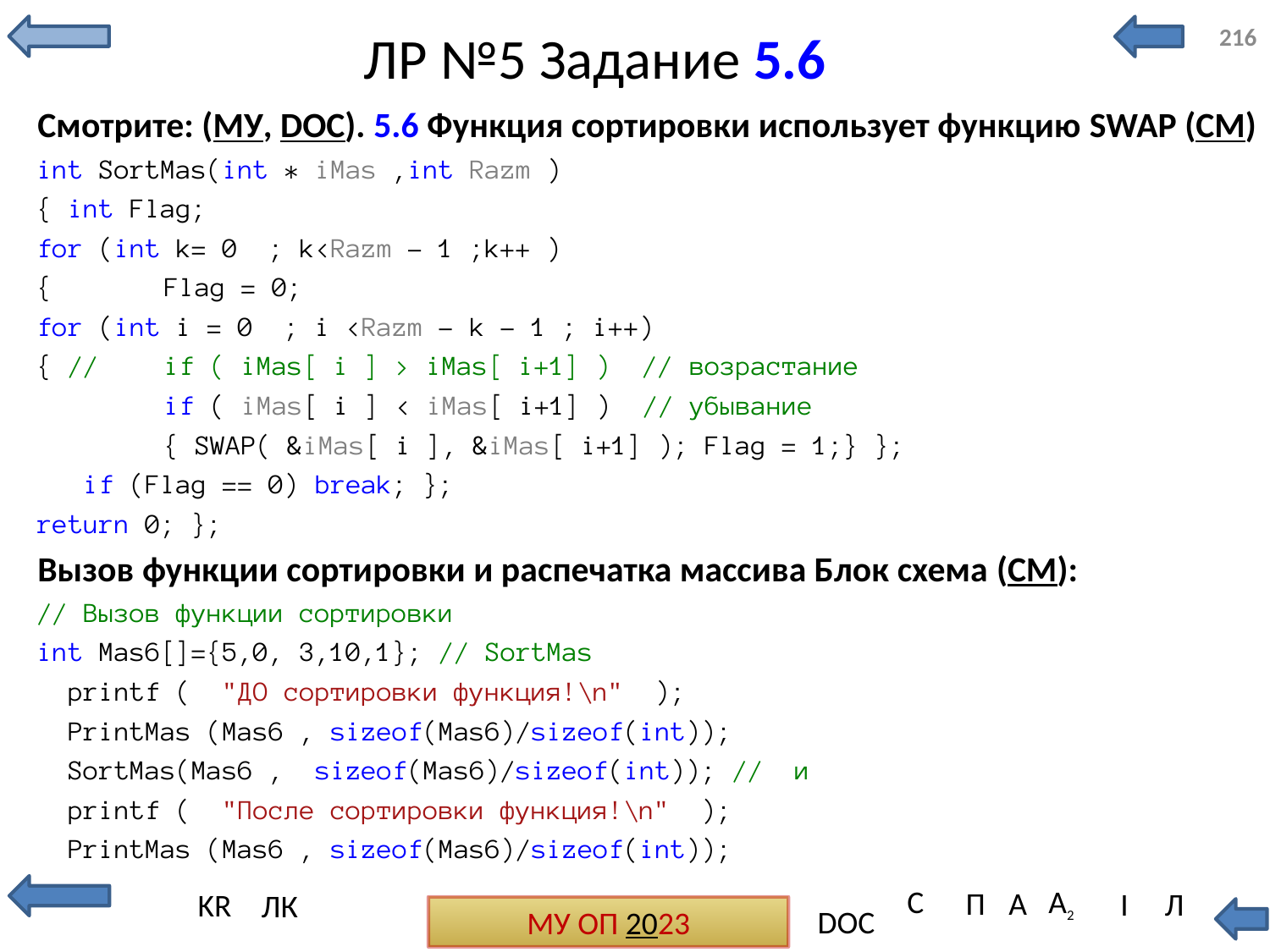

# ЛР №5 Задание 5.6
216
Смотрите: (МУ, DOC). 5.6 Функция сортировки использует функцию SWAP (СМ)
int SortMas(int * iMas ,int Razm )
{ int Flag;
for (int k= 0  ; k<Razm - 1 ;k++ )
{  	Flag = 0;
for (int i = 0  ; i <Razm - k - 1 ; i++)
{ //	if ( iMas[ i ] > iMas[ i+1] )  // возрастание
	if ( iMas[ i ] < iMas[ i+1] )  // убывание
	{ SWAP( &iMas[ i ], &iMas[ i+1] ); Flag = 1;} };
   if (Flag == 0) break; };
return 0; };
Вызов функции сортировки и распечатка массива Блок схема (СМ):
// Вызов функции сортировки
int Mas6[]={5,0, 3,10,1}; // SortMas
  printf (  "ДО сортировки функция!\n"  );
  PrintMas (Mas6 , sizeof(Mas6)/sizeof(int));
  SortMas(Mas6 ,  sizeof(Mas6)/sizeof(int)); //  и
  printf (  "После сортировки функция!\n"  );
  PrintMas (Mas6 , sizeof(Mas6)/sizeof(int));